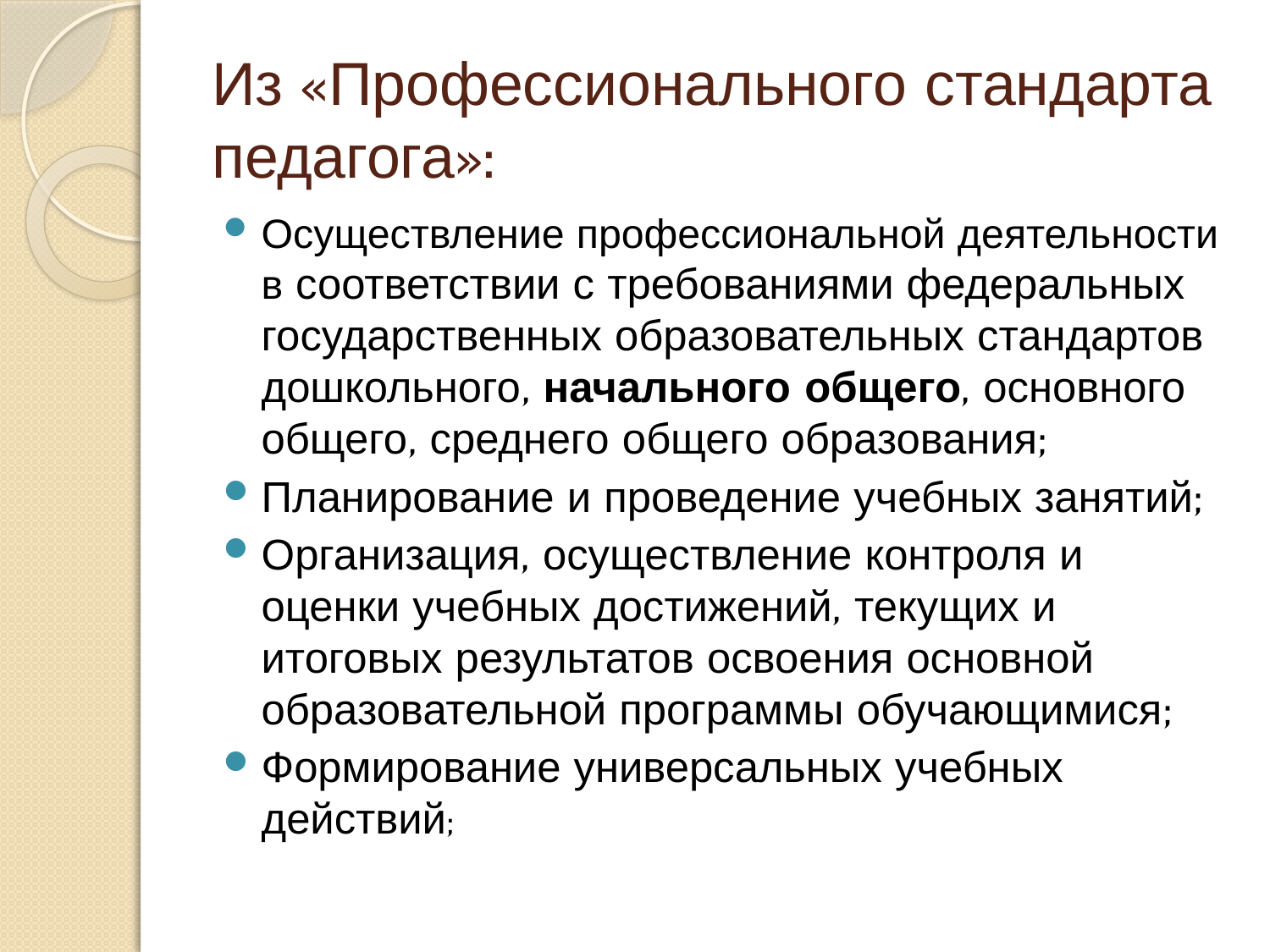

# Из «Профессионального стандарта педагога»:
Осуществление профессиональной деятельности в соответствии с требованиями федеральных государственных образовательных стандартов  дошкольного, начального общего, основного общего, среднего общего образования;
Планирование и проведение учебных занятий;
Организация, осуществление контроля и оценки учебных достижений, текущих и итоговых результатов освоения основной образовательной программы обучающимися;
Формирование универсальных учебных действий;